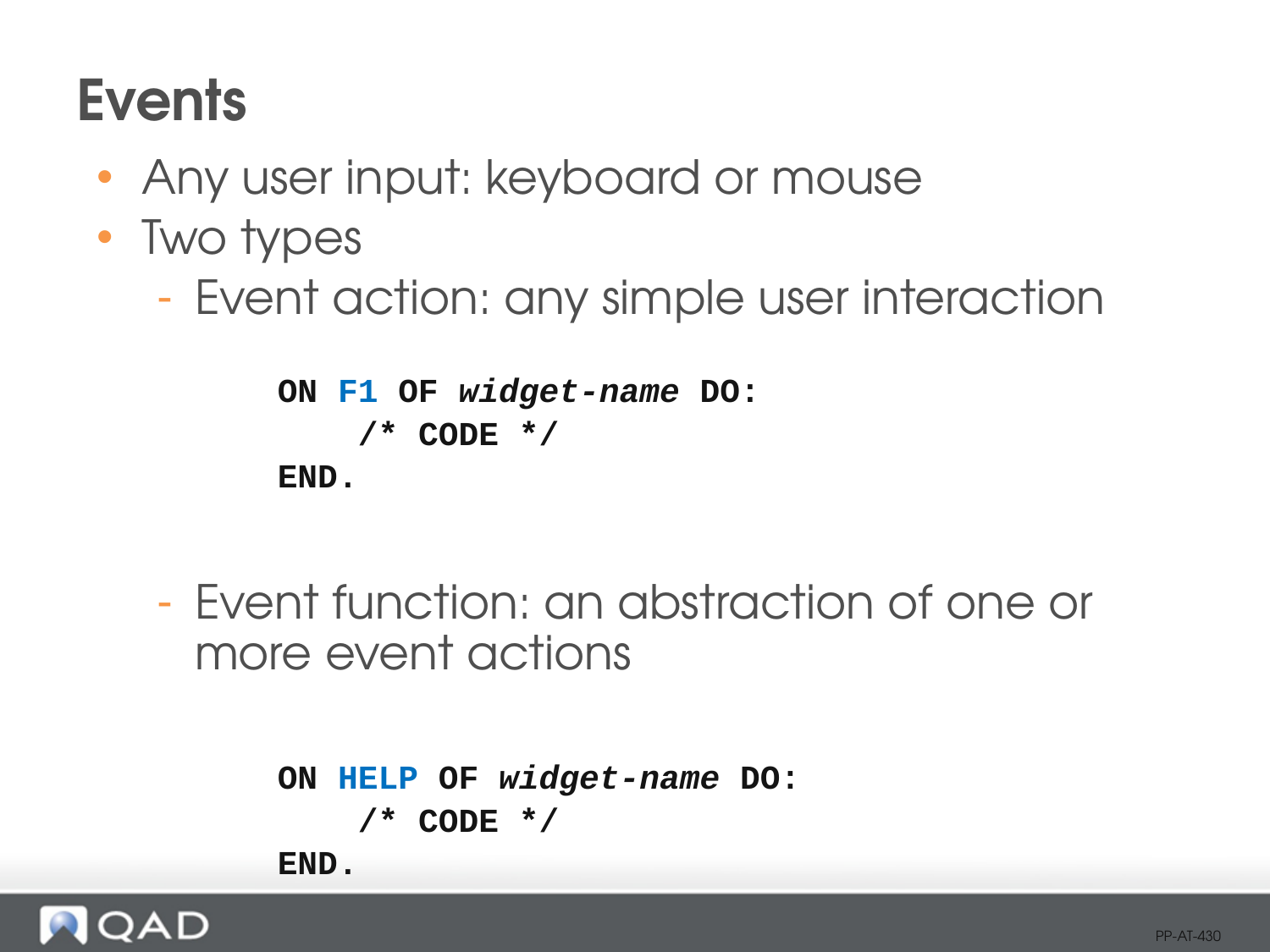

# Events
Any user input: keyboard or mouse
Two types
Event action: any simple user interaction

ON F1 OF widget-name DO:
    /* CODE */
END.

Event function: an abstraction of one or more event actions

ON HELP OF widget-name DO:
    /* CODE */
END.
PP-AT-430